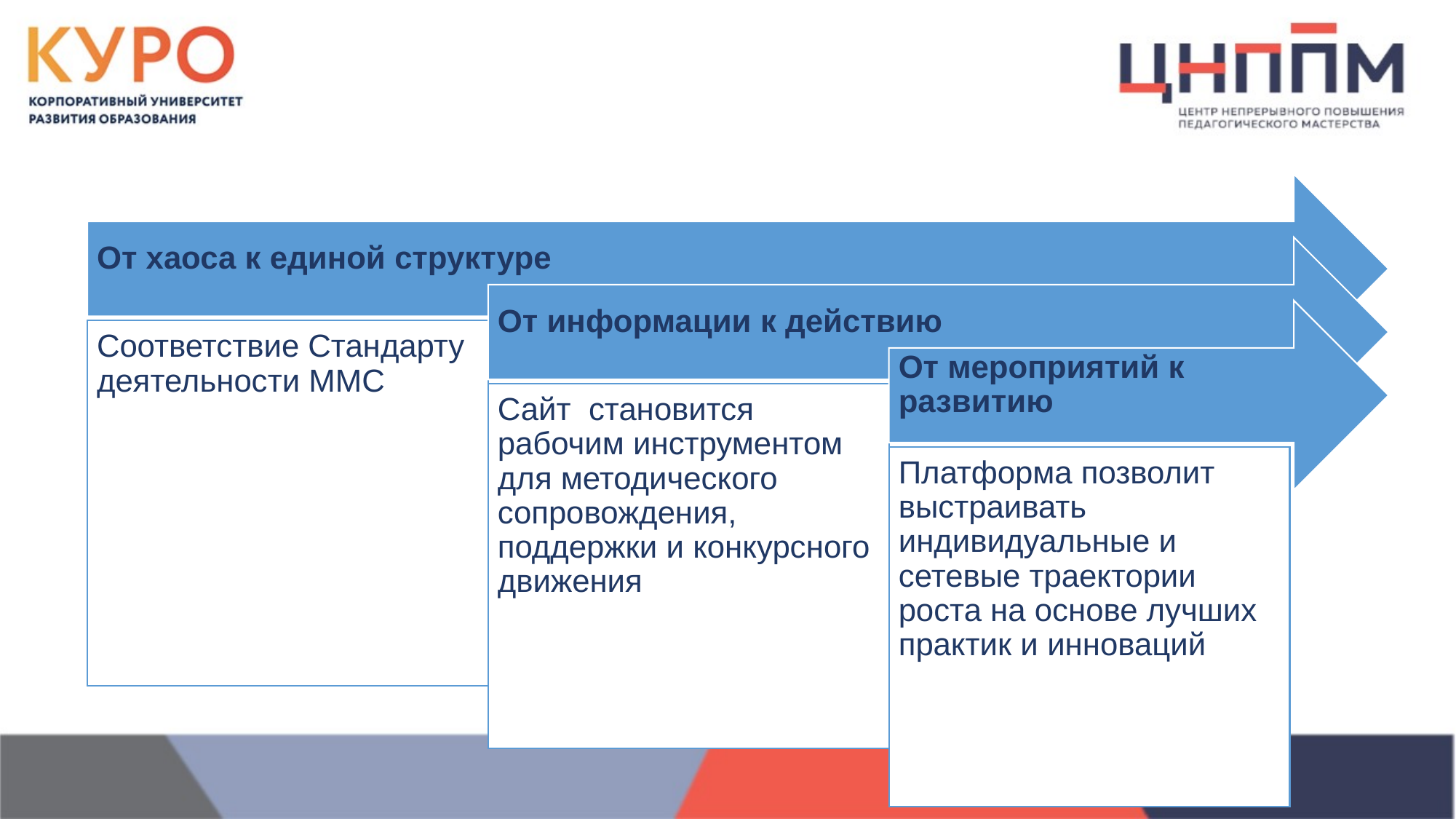

От хаоса к единой структуре
Соответствие Стандарту деятельности ММС
От информации к действию
Сайт  становится рабочим инструментом для методического сопровождения, поддержки и конкурсного движения
От мероприятий к развитию
Платформа позволит выстраивать индивидуальные и сетевые траектории роста на основе лучших практик и инноваций